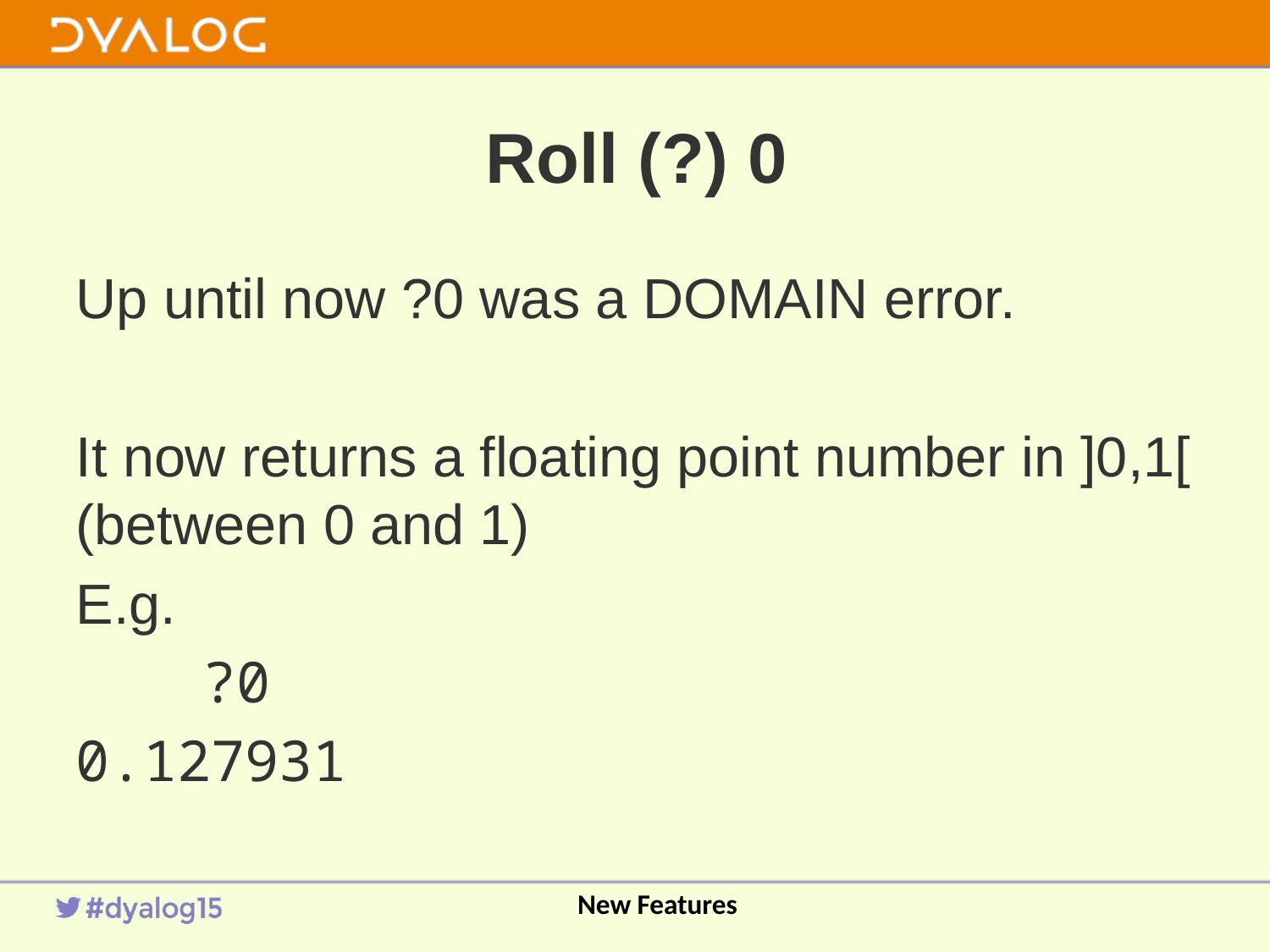

# Roll (?) 0
Up until now ?0 was a DOMAIN error.

It now returns a floating point number in ]0,1[ (between 0 and 1)
E.g.
	?0
0.127931
New Features